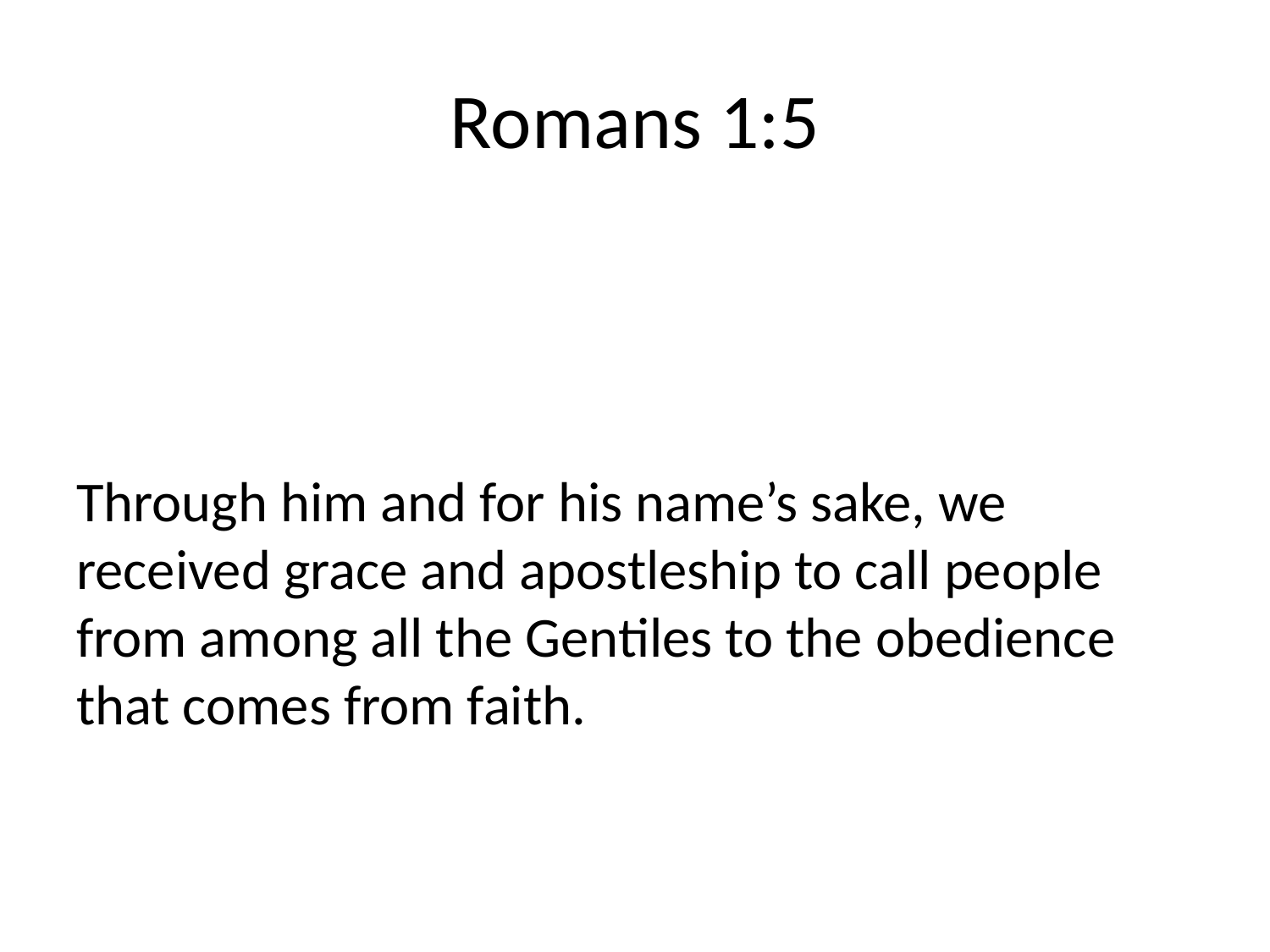

# Romans 1:5

Through him and for his name’s sake, we received grace and apostleship to call people from among all the Gentiles to the obedience that comes from faith.